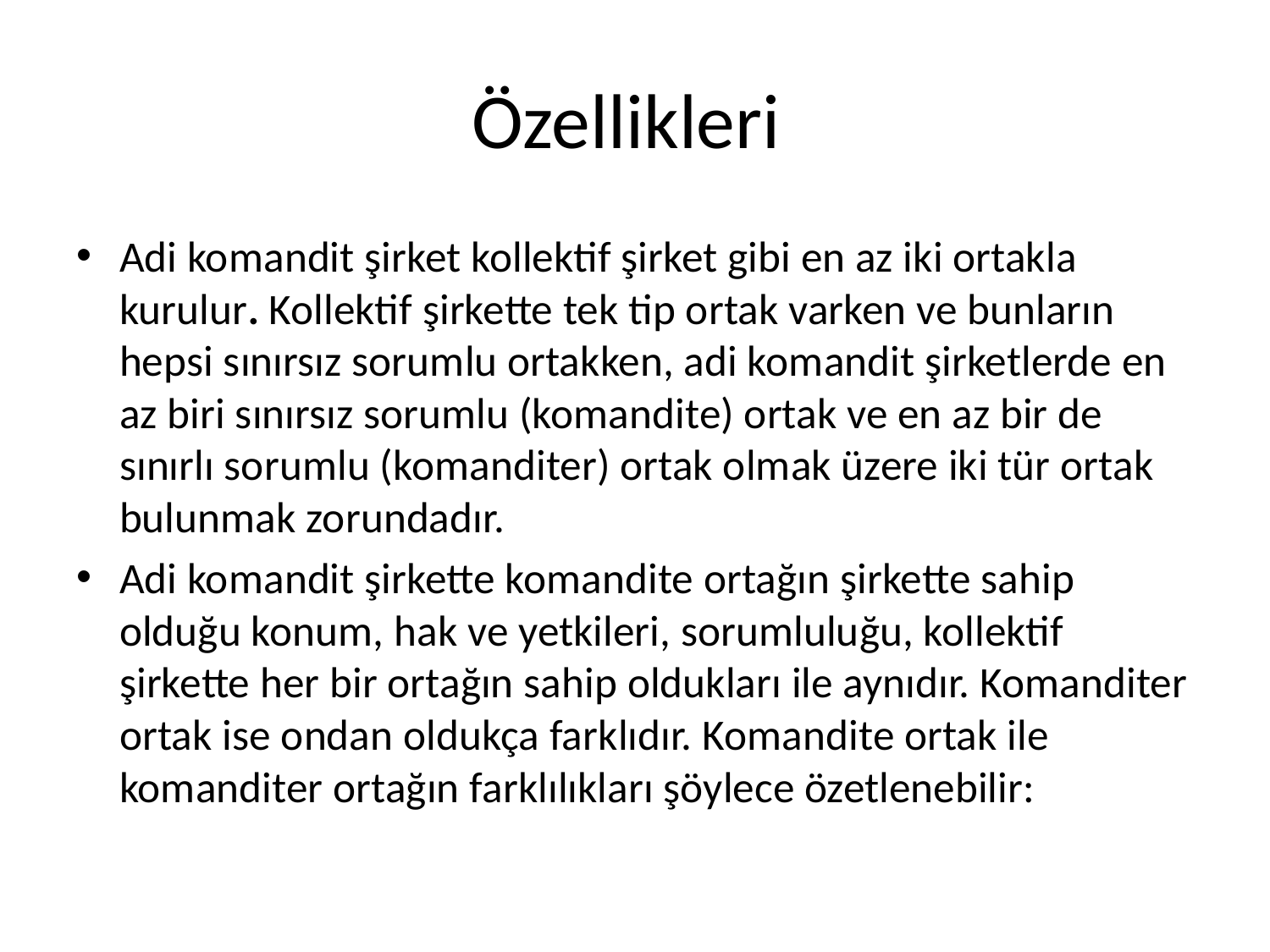

# Özellikleri
Adi komandit şirket kollektif şirket gibi en az iki ortakla kurulur. Kollektif şirkette tek tip ortak varken ve bunların hepsi sınırsız sorumlu ortakken, adi komandit şirketlerde en az biri sınırsız sorumlu (komandite) ortak ve en az bir de sınırlı sorumlu (komanditer) ortak olmak üzere iki tür ortak bulunmak zorundadır.
Adi komandit şirkette komandite ortağın şirkette sahip olduğu konum, hak ve yetkileri, sorumluluğu, kollektif şirkette her bir ortağın sahip oldukları ile aynıdır. Komanditer ortak ise ondan oldukça farklıdır. Komandite ortak ile komanditer ortağın farklılıkları şöylece özetlenebilir: